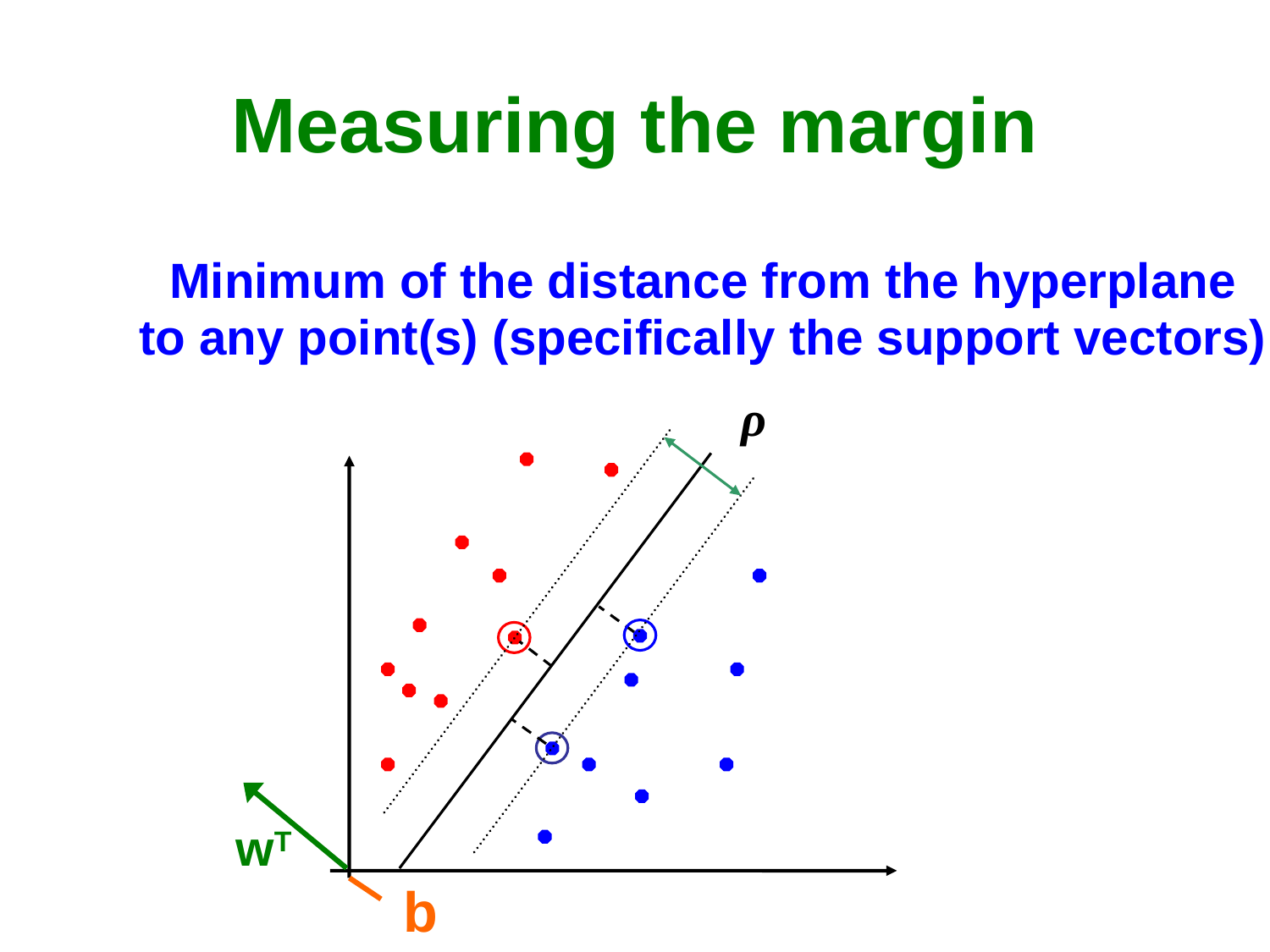

# Measuring the margin
Minimum of the distance from the hyperplane
to any point(s) (specifically the support vectors)
ρ

wT

b